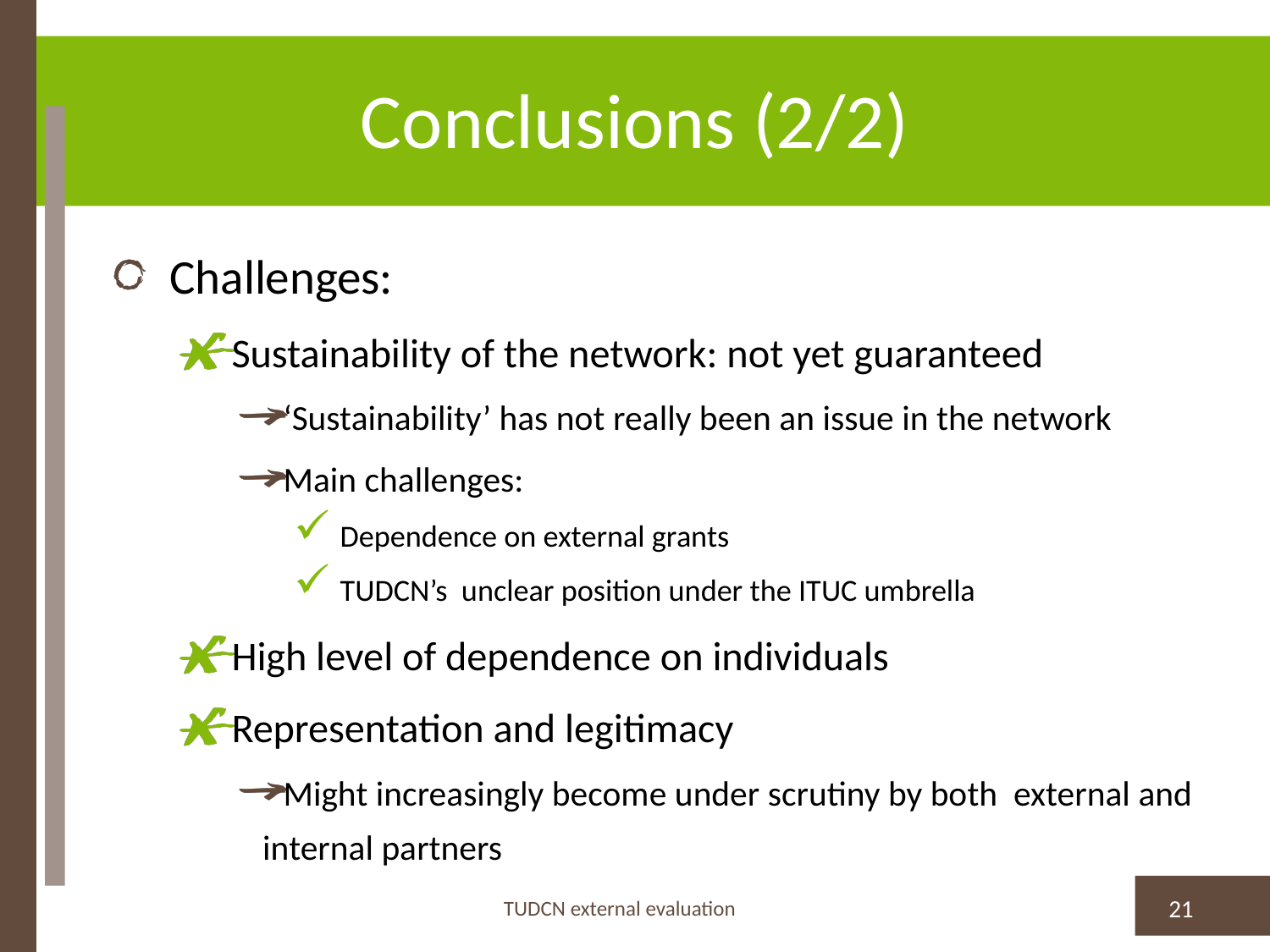

# Conclusions (2/2)
Challenges:
Sustainability of the network: not yet guaranteed
‘Sustainability’ has not really been an issue in the network
Main challenges:
Dependence on external grants
TUDCN’s  unclear position under the ITUC umbrella
High level of dependence on individuals
Representation and legitimacy
Might increasingly become under scrutiny by both  external and internal partners

TUDCN external evaluation
21